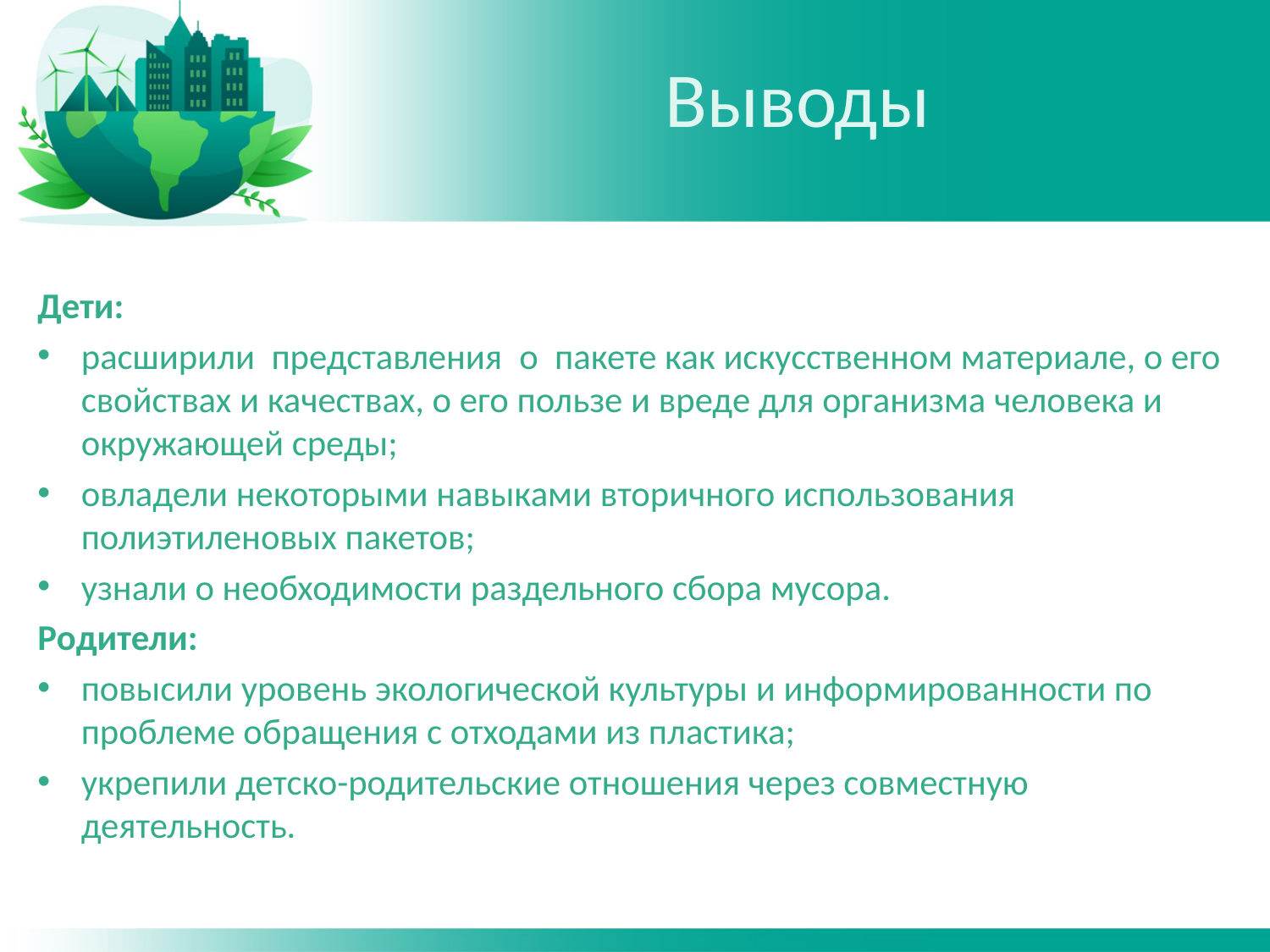

# Выводы
Дети:
расширили  представления  о  пакете как искусственном материале, о его свойствах и качествах, о его пользе и вреде для организма человека и окружающей среды;
овладели некоторыми навыками вторичного использования полиэтиленовых пакетов;
узнали о необходимости раздельного сбора мусора.
Родители:
повысили уровень экологической культуры и информированности по проблеме обращения с отходами из пластика;
укрепили детско-родительские отношения через совместную деятельность.